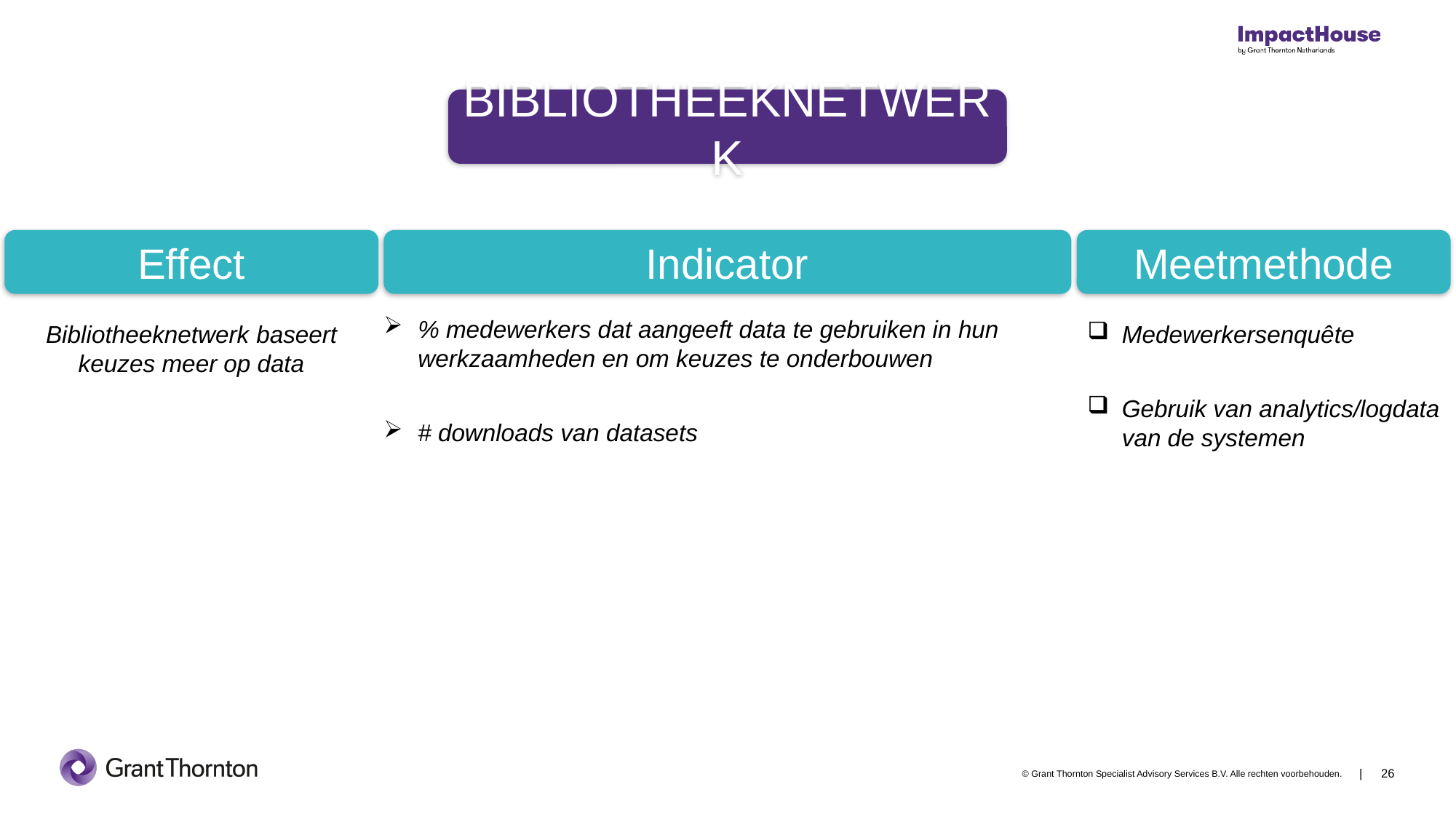

BIBLIOTHEEKNETWERK
Effect
Indicator
Meetmethode
% medewerkers dat aangeeft data te gebruiken in hun werkzaamheden en om keuzes te onderbouwen
# downloads van datasets
Bibliotheeknetwerk baseert keuzes meer op data
Medewerkersenquête
Gebruik van analytics/logdata van de systemen
26
26